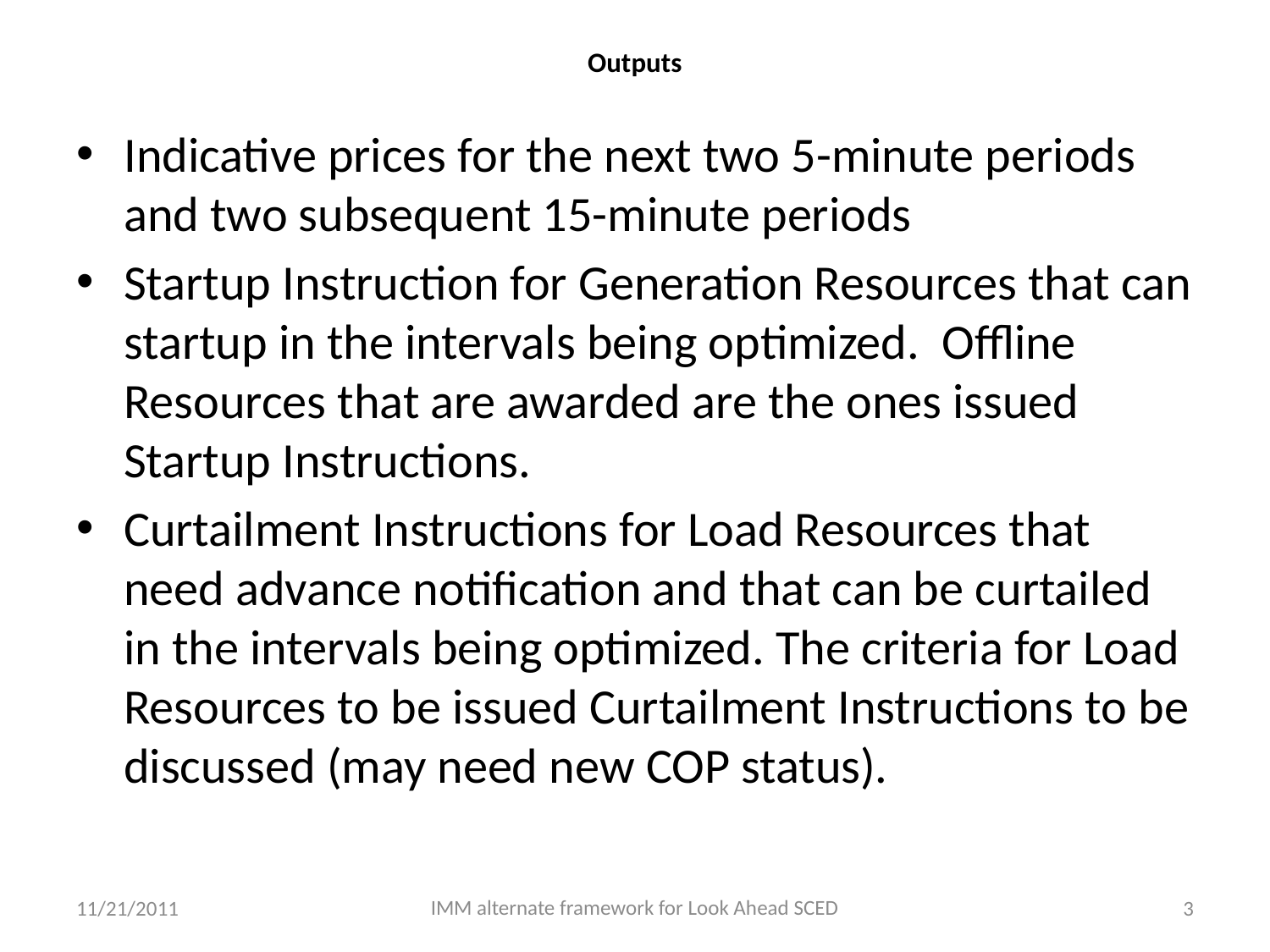

# Outputs
Indicative prices for the next two 5-minute periods  and two subsequent 15-minute periods
Startup Instruction for Generation Resources that can startup in the intervals being optimized.  Offline Resources that are awarded are the ones issued Startup Instructions.
Curtailment Instructions for Load Resources that need advance notification and that can be curtailed in the intervals being optimized. The criteria for Load Resources to be issued Curtailment Instructions to be discussed (may need new COP status).

11/21/2011
3
IMM alternate framework for Look Ahead SCED